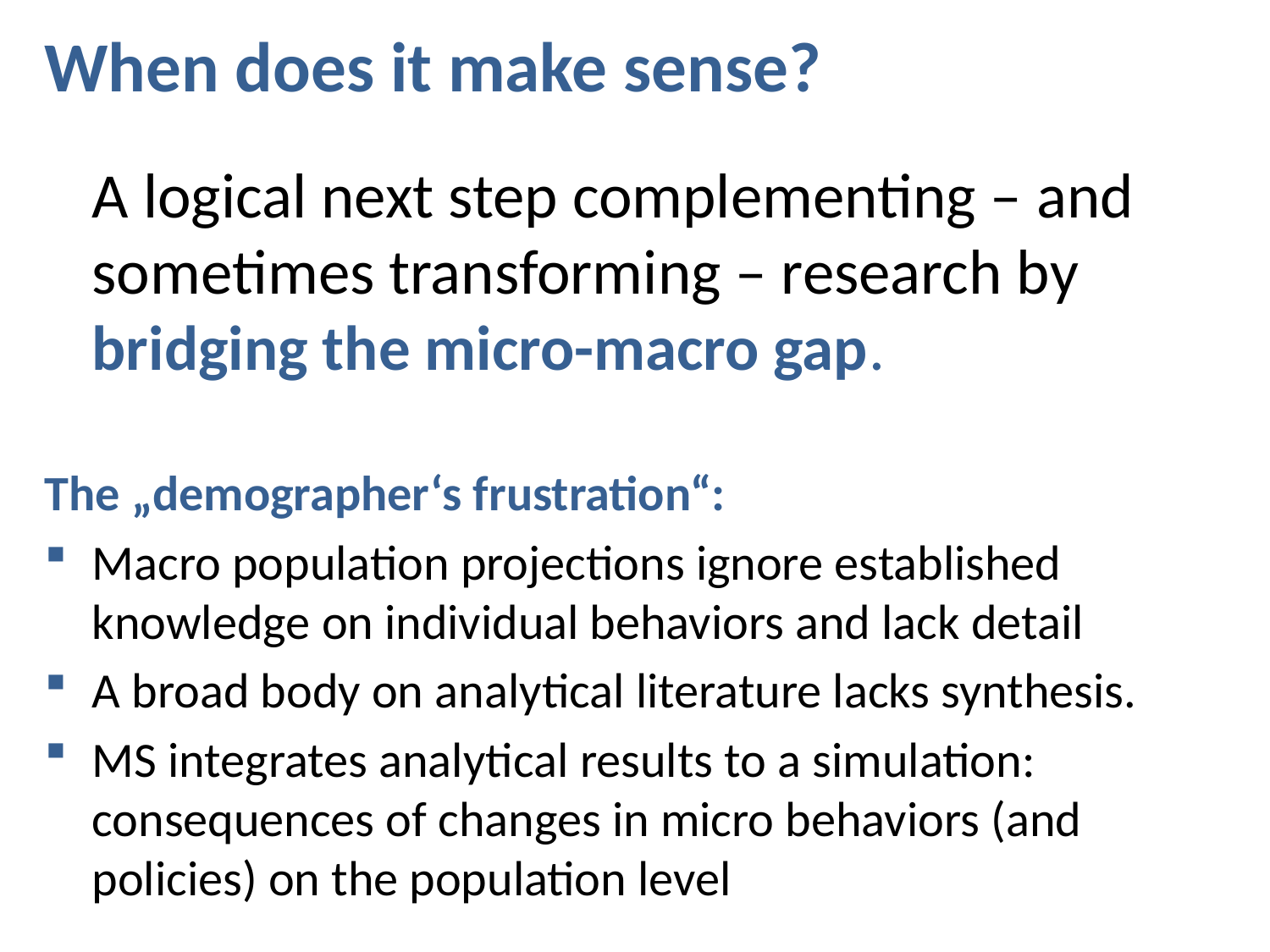

# When does it make sense?
	A logical next step complementing – and sometimes transforming – research by bridging the micro-macro gap.

The „demographer‘s frustration“:
Macro population projections ignore established knowledge on individual behaviors and lack detail
A broad body on analytical literature lacks synthesis.
MS integrates analytical results to a simulation: consequences of changes in micro behaviors (and policies) on the population level